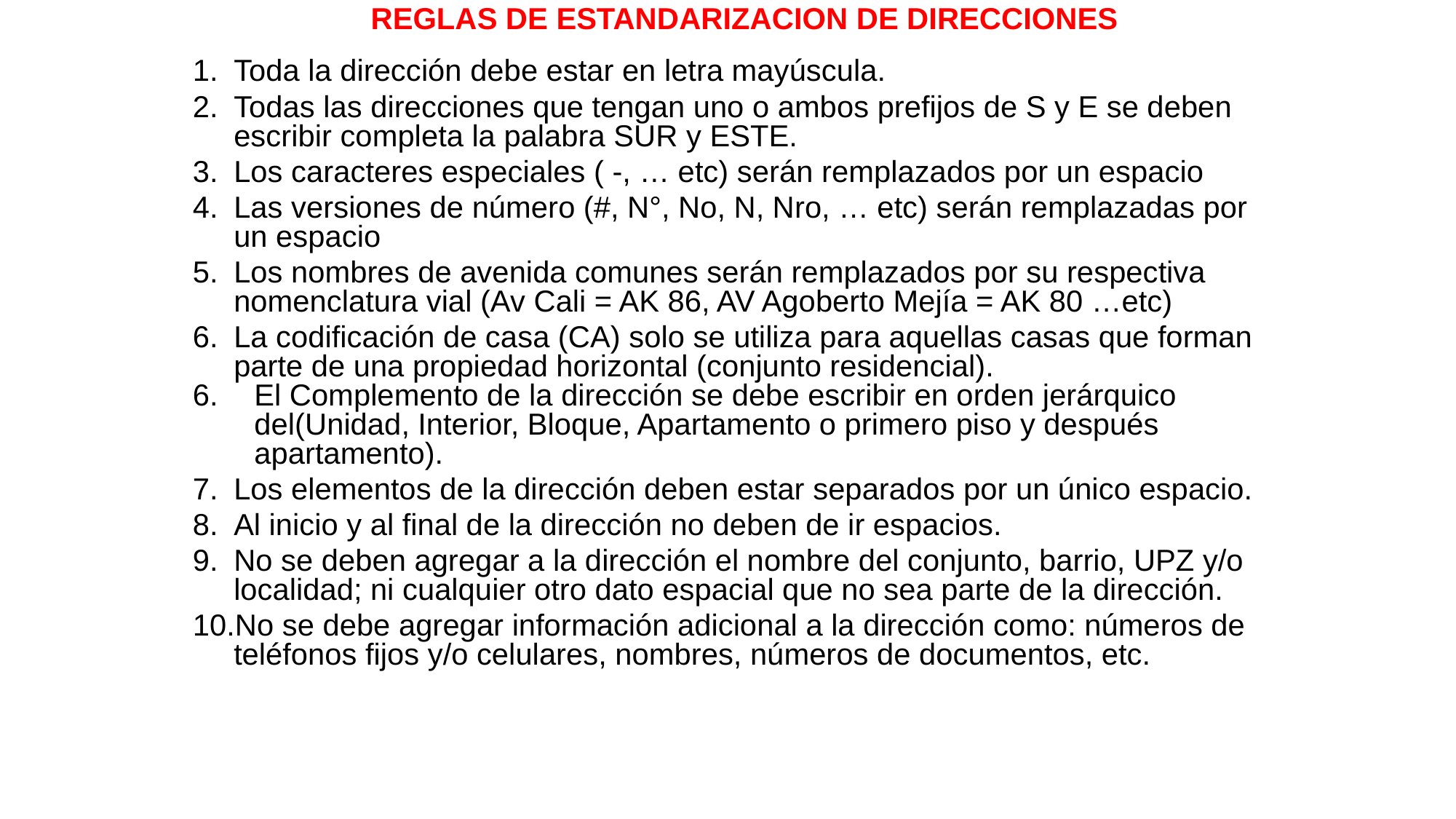

REGLAS DE ESTANDARIZACION DE DIRECCIONES

Toda la dirección debe estar en letra mayúscula.
Todas las direcciones que tengan uno o ambos prefijos de S y E se deben escribir completa la palabra SUR y ESTE.
Los caracteres especiales ( -, … etc) serán remplazados por un espacio
Las versiones de número (#, N°, No, N, Nro, … etc) serán remplazadas por un espacio
Los nombres de avenida comunes serán remplazados por su respectiva nomenclatura vial (Av Cali = AK 86, AV Agoberto Mejía = AK 80 …etc)
La codificación de casa (CA) solo se utiliza para aquellas casas que forman parte de una propiedad horizontal (conjunto residencial).
El Complemento de la dirección se debe escribir en orden jerárquico del(Unidad, Interior, Bloque, Apartamento o primero piso y después apartamento).
Los elementos de la dirección deben estar separados por un único espacio.
Al inicio y al final de la dirección no deben de ir espacios.
No se deben agregar a la dirección el nombre del conjunto, barrio, UPZ y/o localidad; ni cualquier otro dato espacial que no sea parte de la dirección.
No se debe agregar información adicional a la dirección como: números de teléfonos fijos y/o celulares, nombres, números de documentos, etc.